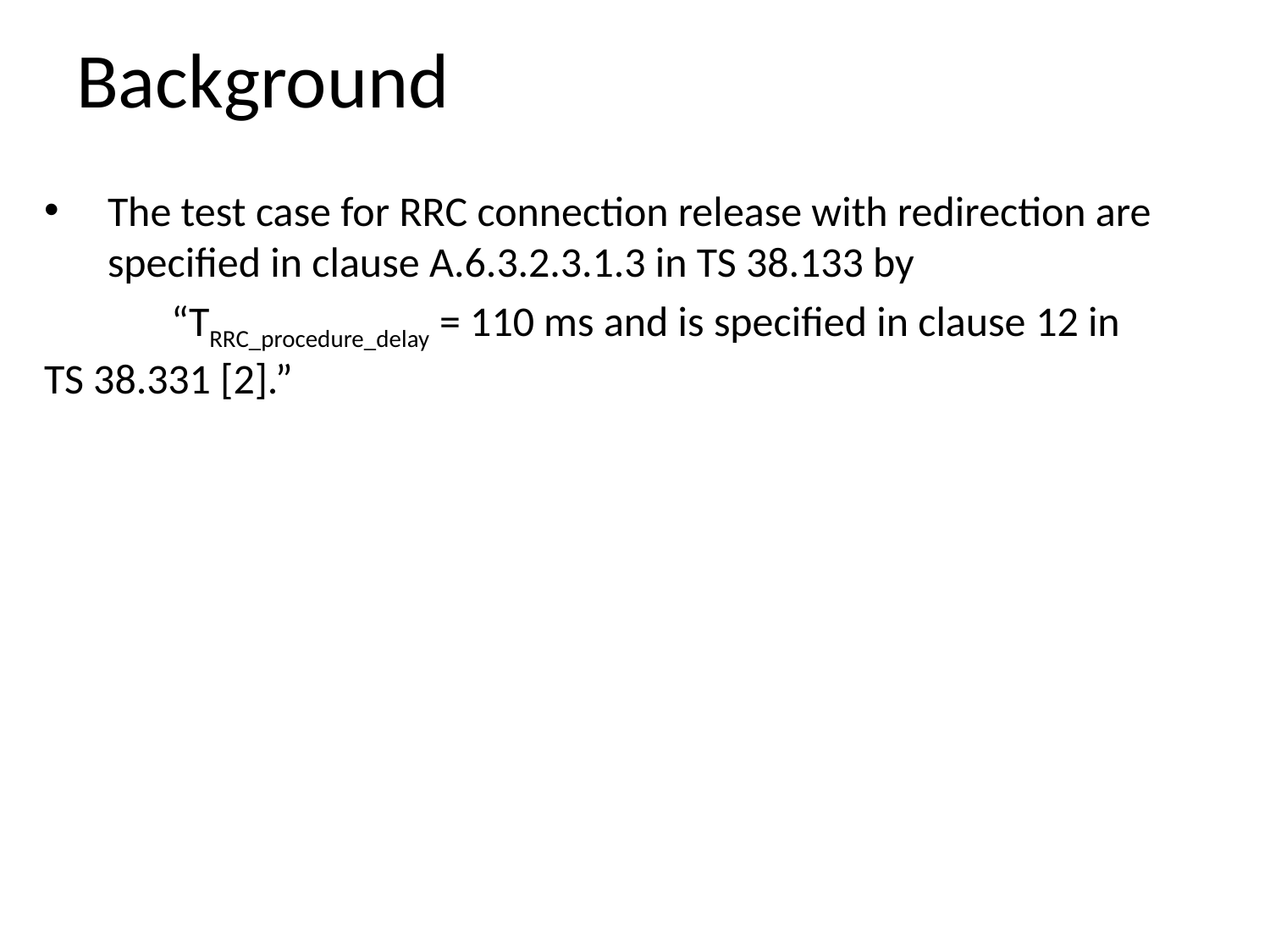

# Background
The test case for RRC connection release with redirection are specified in clause A.6.3.2.3.1.3 in TS 38.133 by
	“TRRC_procedure_delay = 110 ms and is specified in clause 12 in TS 38.331 [2].”